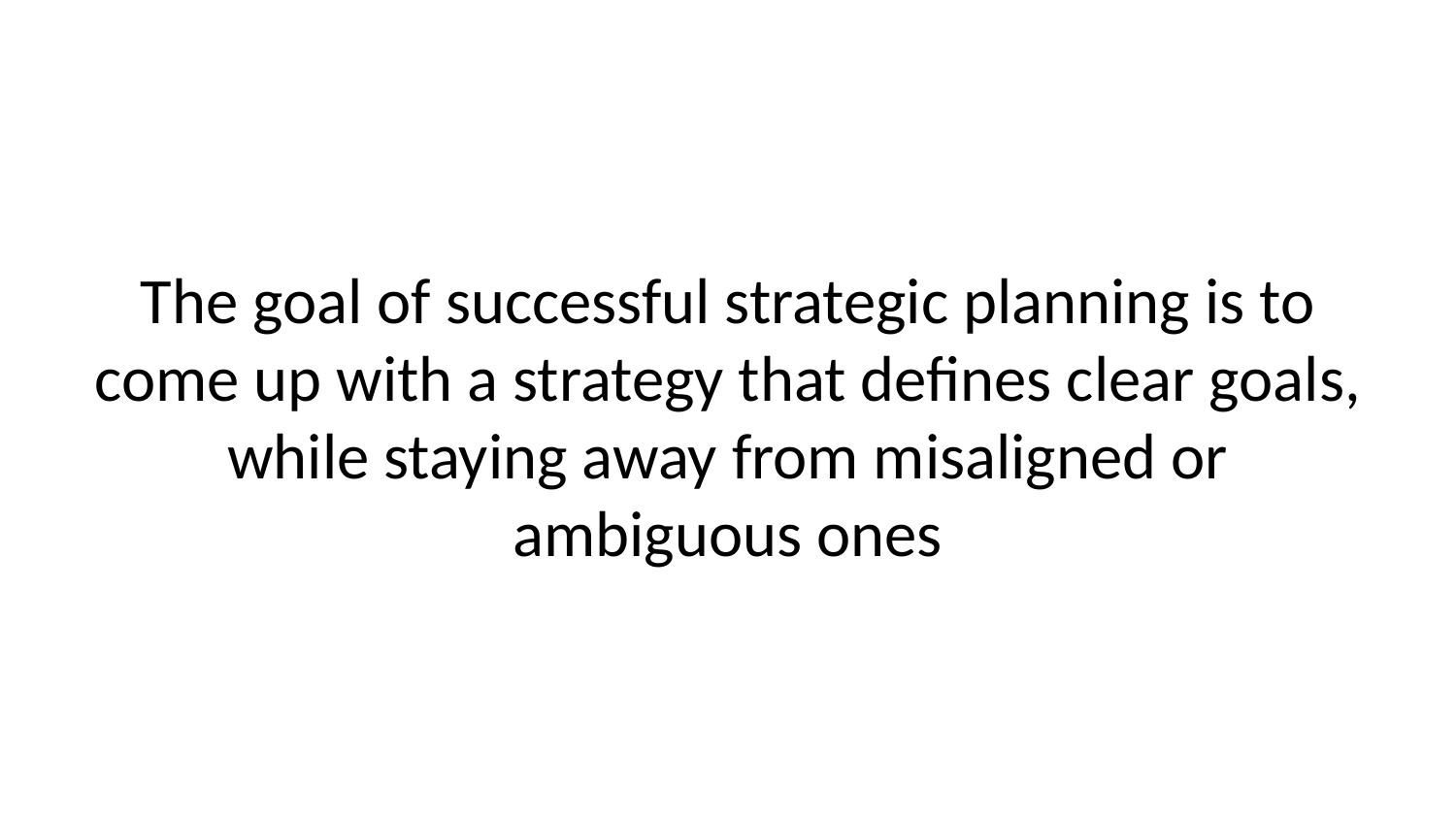

The goal of successful strategic planning is to come up with a strategy that defines clear goals, while staying away from misaligned or ambiguous ones